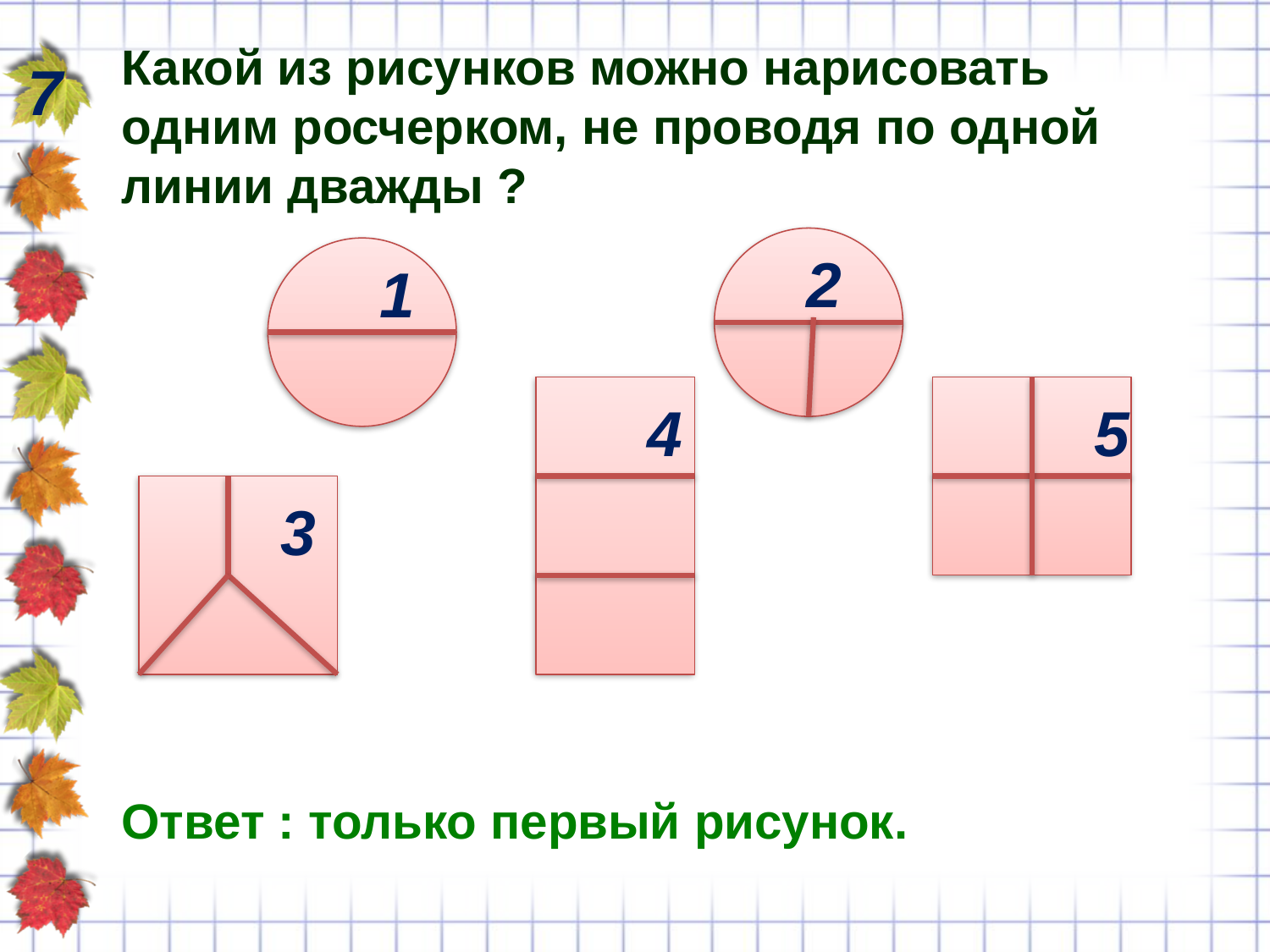

Какой из рисунков можно нарисовать одним росчерком, не проводя по одной линии дважды ?
7

2
1

4
5

3
Ответ : только первый рисунок.